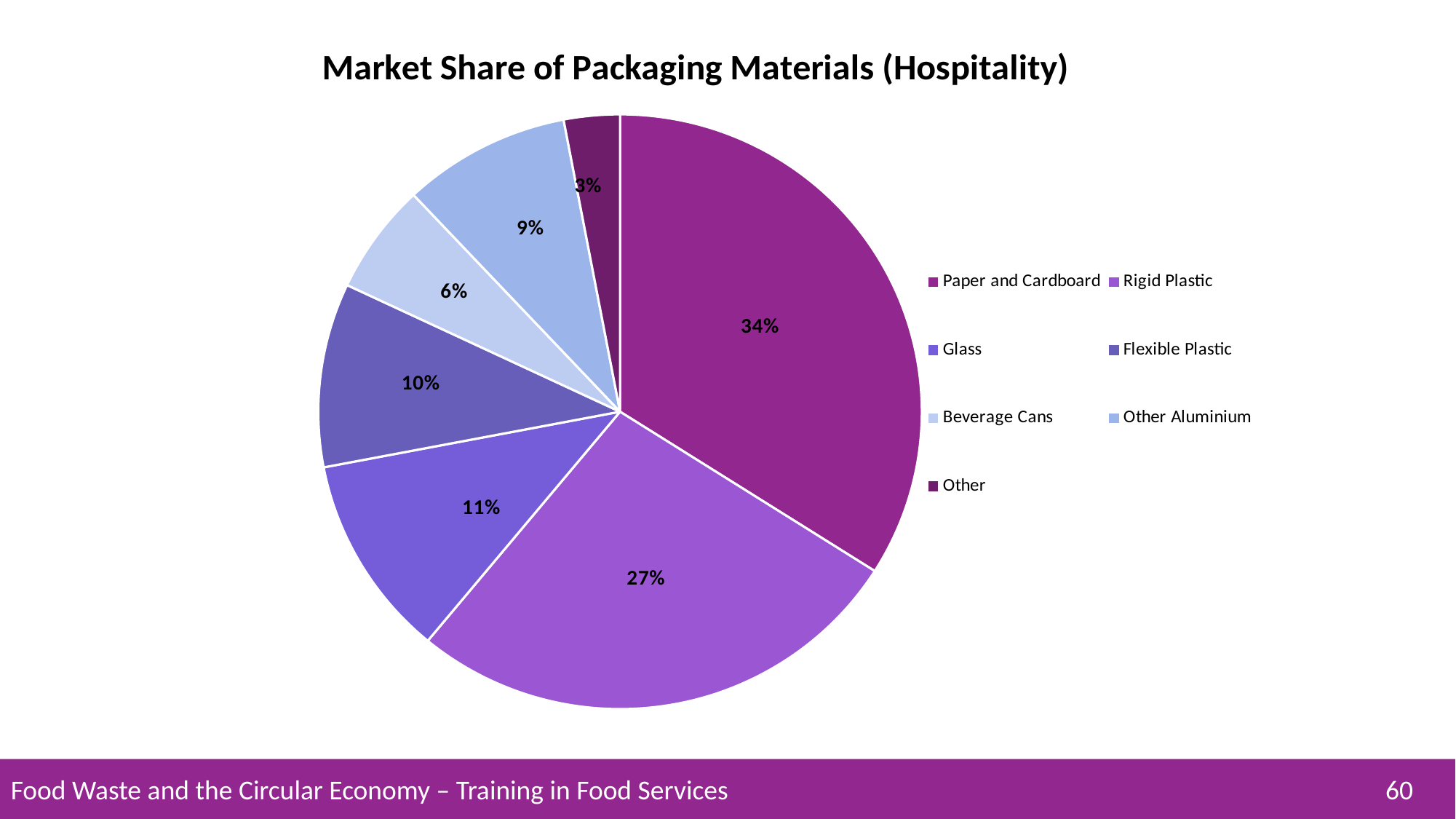

### Chart: Market Share of Packaging Materials (Hospitality)

| Category | Market Share of Packaging Materials (Hospitality) |
|---|---|
| Paper and Cardboard  | 34.0 |
| Rigid Plastic | 27.0 |
| Glass | 11.0 |
| Flexible Plastic  | 10.0 |
| Beverage Cans | 6.0 |
| Other Aluminium  | 9.0 |
| Other  | 3.0 |